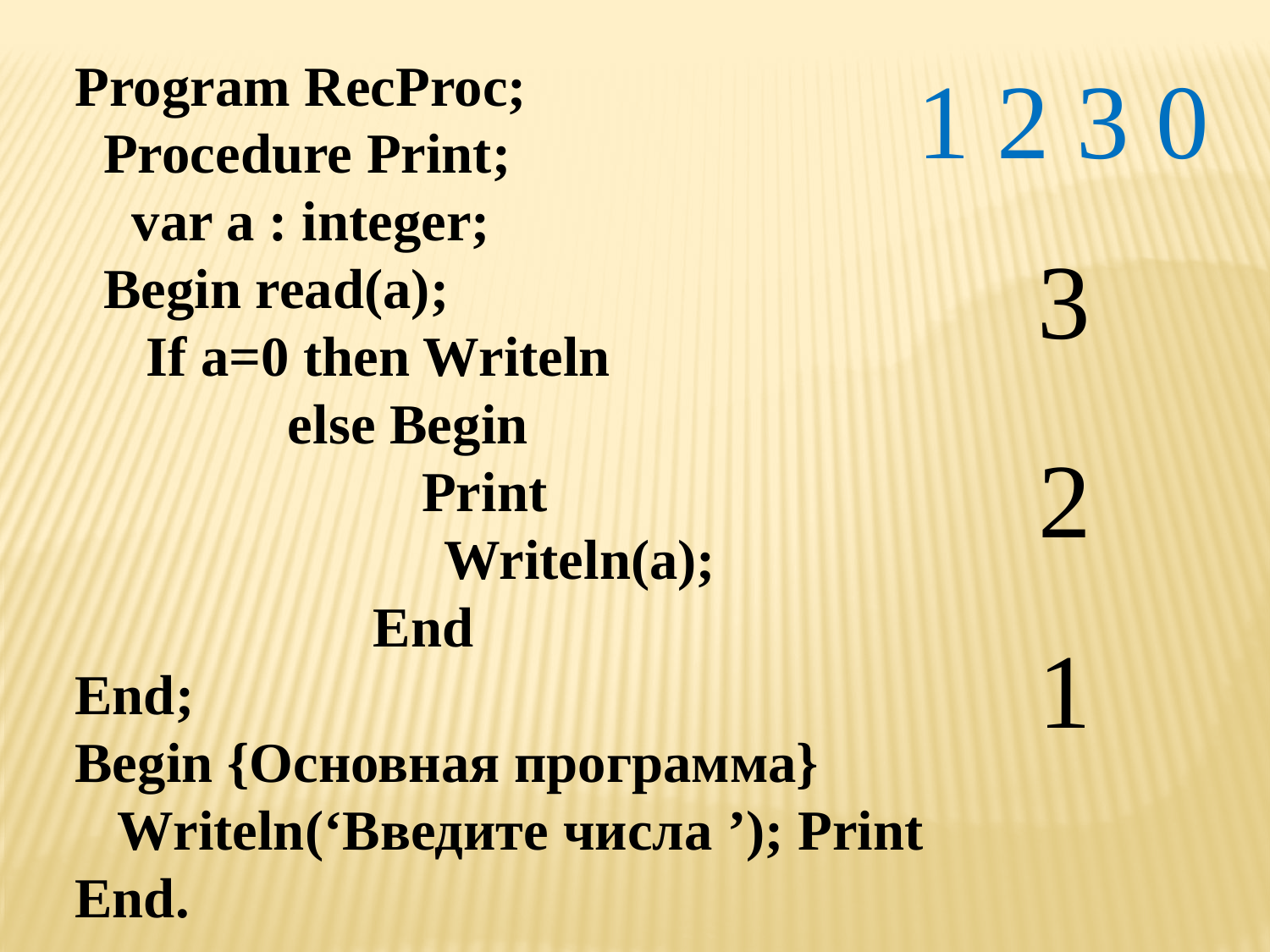

Program RecProc;
  Procedure Print;
    var a : integer;
  Begin read(a);
     If a=0 then Writeln
               else Begin
     		  Print
                          Writeln(a);
                     End
End;
Begin {Основная программа}
   Writeln(‘Введите числа ’); Print
End.
1 2 3 0
3
2
1